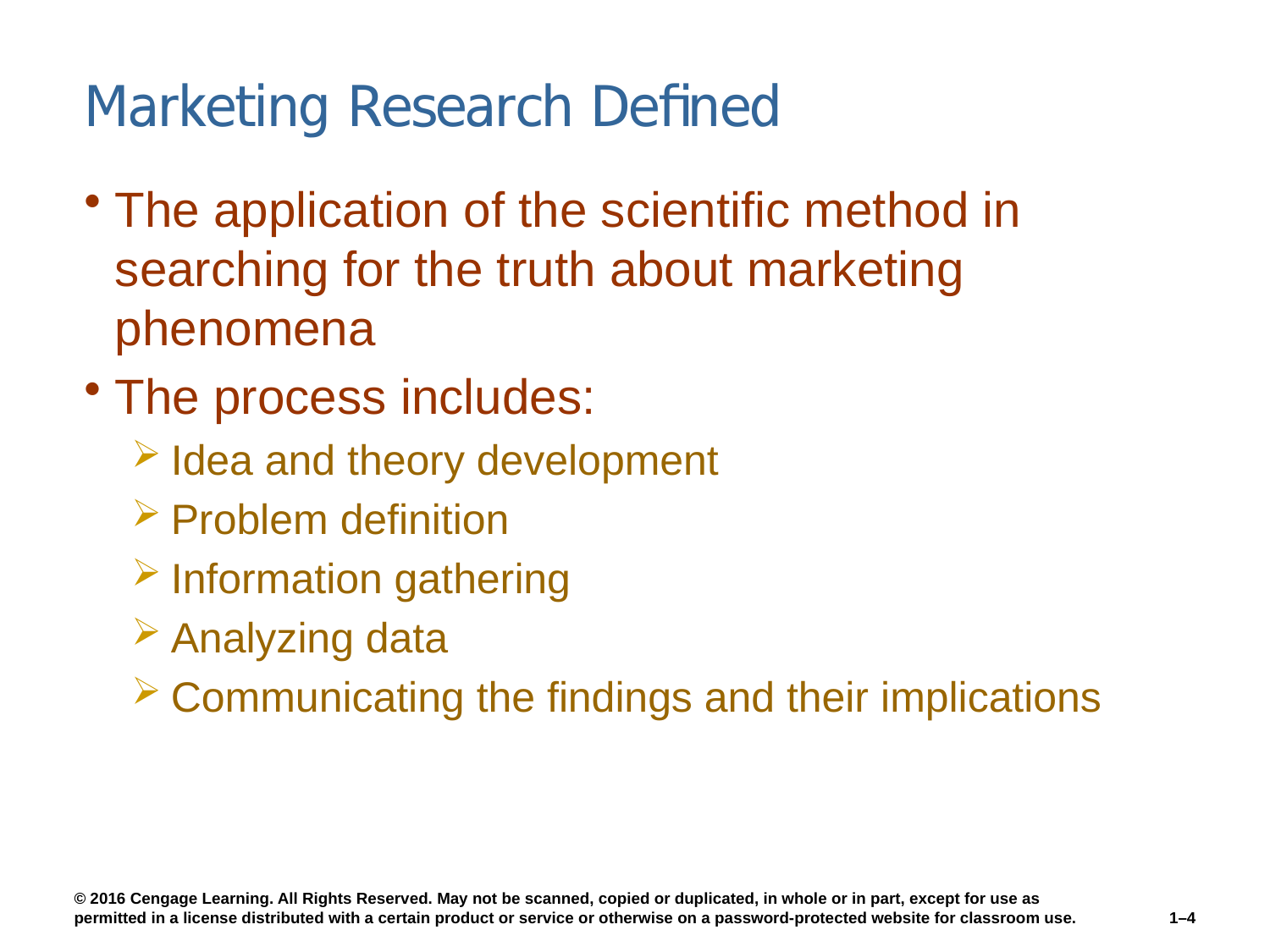

# Marketing Research Defined
The application of the scientific method in searching for the truth about marketing phenomena
The process includes:
Idea and theory development
Problem definition
Information gathering
Analyzing data
Communicating the findings and their implications
1–4
© 2016 Cengage Learning. All Rights Reserved. May not be scanned, copied or duplicated, in whole or in part, except for use as permitted in a license distributed with a certain product or service or otherwise on a password-protected website for classroom use.